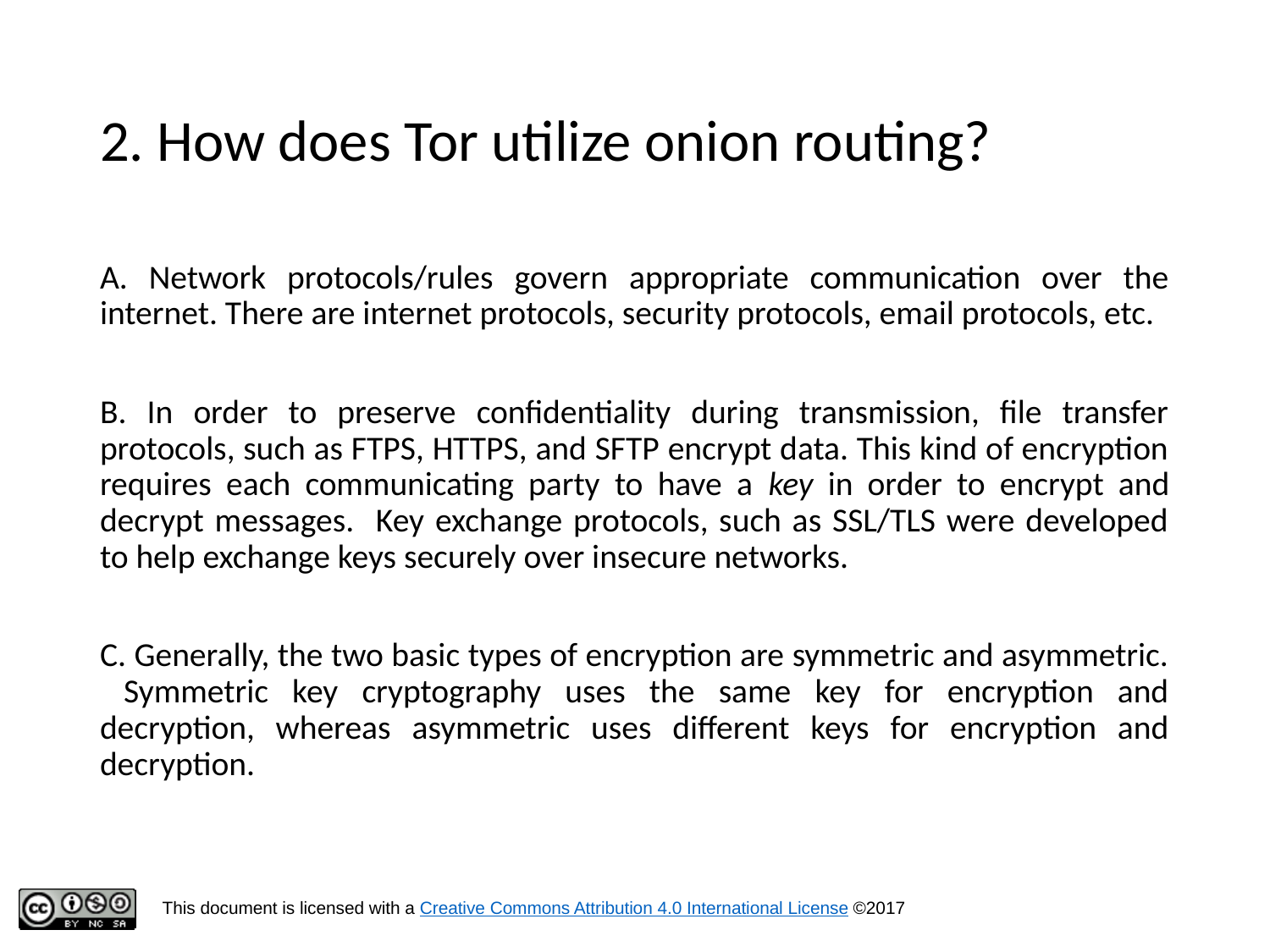

# 2. How does Tor utilize onion routing?
A. Network protocols/rules govern appropriate communication over the internet. There are internet protocols, security protocols, email protocols, etc.

B. In order to preserve confidentiality during transmission, file transfer protocols, such as FTPS, HTTPS, and SFTP encrypt data. This kind of encryption requires each communicating party to have a key in order to encrypt and decrypt messages.  Key exchange protocols, such as SSL/TLS were developed to help exchange keys securely over insecure networks.

C. Generally, the two basic types of encryption are symmetric and asymmetric.  Symmetric key cryptography uses the same key for encryption and decryption, whereas asymmetric uses different keys for encryption and decryption.